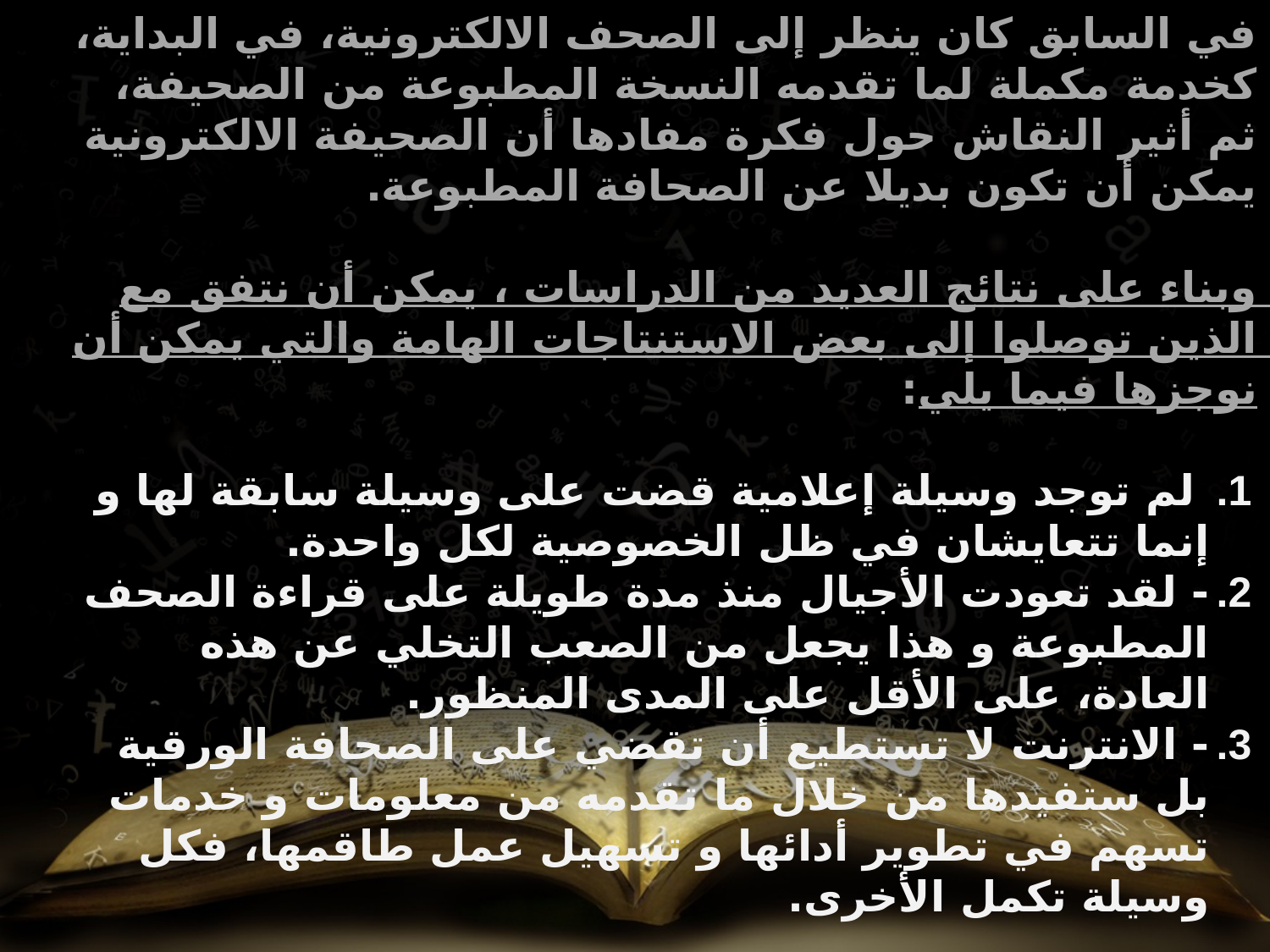

في السابق كان ينظر إلى الصحف الالكترونية، في البداية، كخدمة مكملة لما تقدمه النسخة المطبوعة من الصحيفة، ثم أثير النقاش حول فكرة مفادها أن الصحيفة الالكترونية يمكن أن تكون بديلا عن الصحافة المطبوعة.

وبناء على نتائج العديد من الدراسات ، يمكن أن نتفق مع الذين توصلوا إلى بعض الاستنتاجات الهامة والتي يمكن أن نوجزها فيما يلي:

 لم توجد وسيلة إعلامية قضت على وسيلة سابقة لها و إنما تتعايشان في ظل الخصوصية لكل واحدة.
- لقد تعودت الأجيال منذ مدة طويلة على قراءة الصحف المطبوعة و هذا يجعل من الصعب التخلي عن هذه العادة، على الأقل على المدى المنظور.
- الانترنت لا تستطيع أن تقضي على الصحافة الورقية بل ستفيدها من خلال ما تقدمه من معلومات و خدمات تسهم في تطوير أدائها و تسهيل عمل طاقمها، فكل وسيلة تكمل الأخرى.